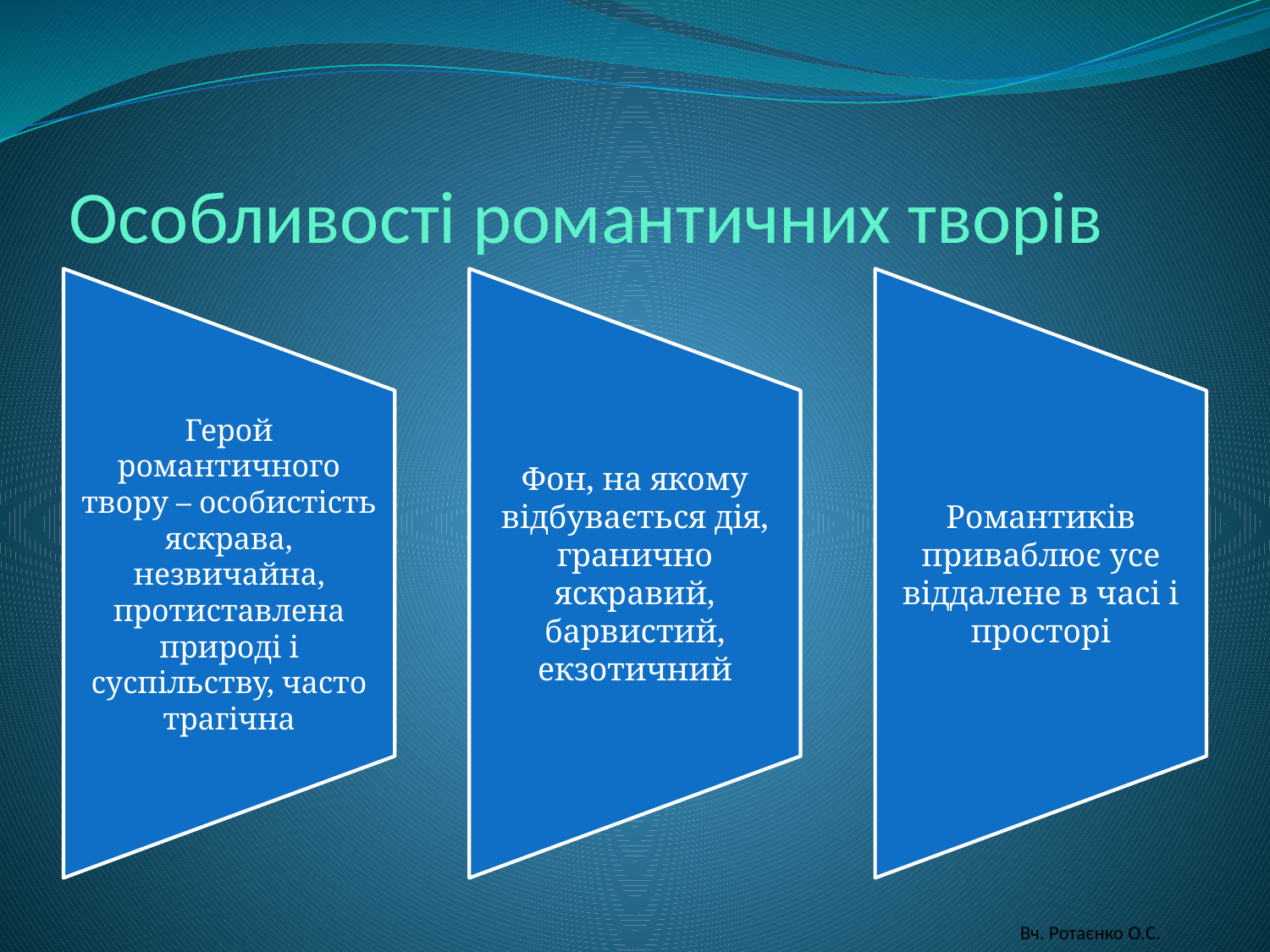

Особливості романтичних творів
Герой романтичного твору – особистість яскрава, незвичайна, протиставлена природі і суспільству, часто трагічна
Фон, на якому відбувається дія, гранично яскравий, барвистий, екзотичний
Романтиків приваблює усе віддалене в часі і просторі
# Вч. Ротаєнко О.С.